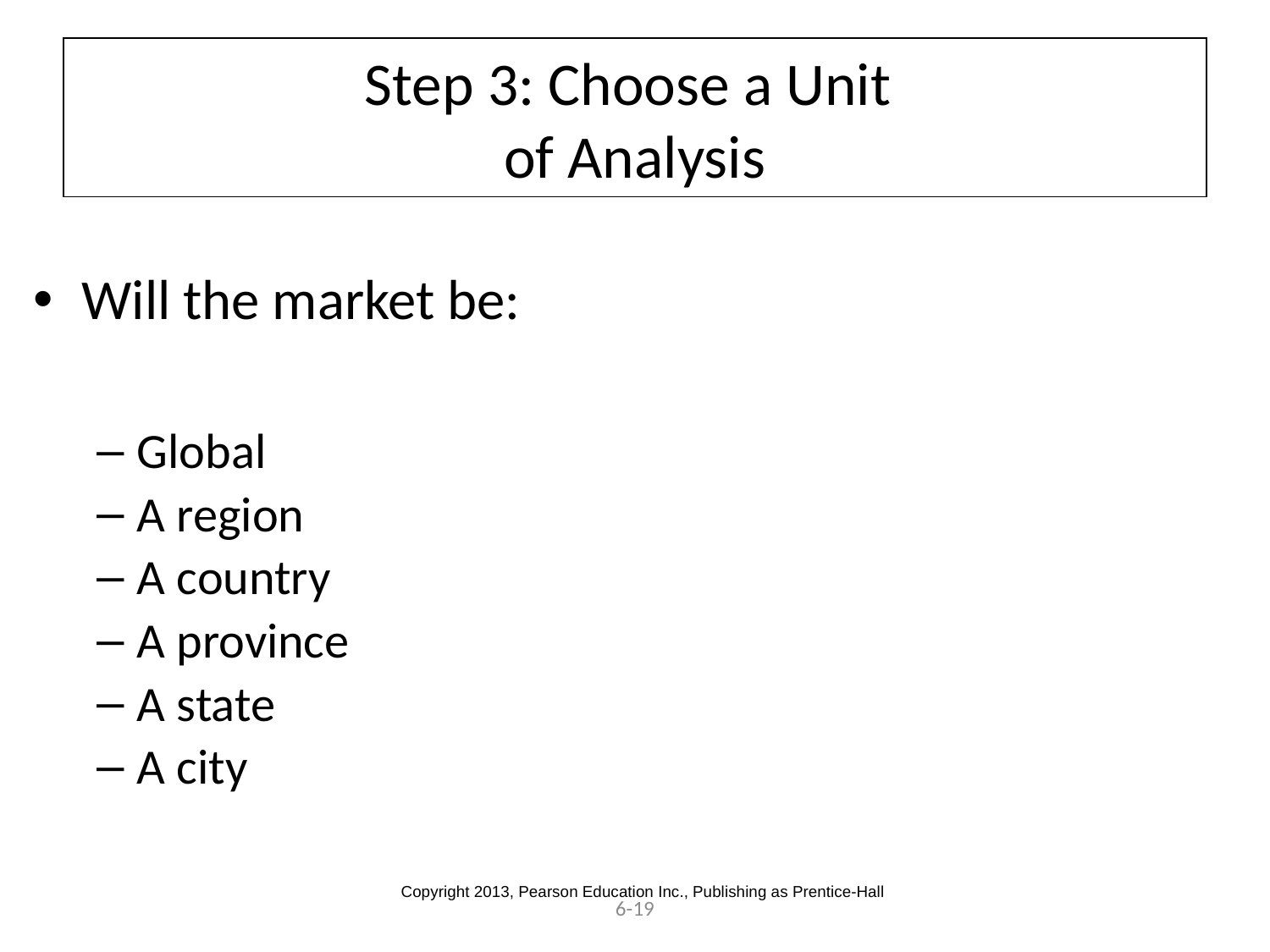

# Step 3: Choose a Unit of Analysis
Will the market be:

Global
A region
A country
A province
A state
A city
Copyright 2013, Pearson Education Inc., Publishing as Prentice-Hall

6-19